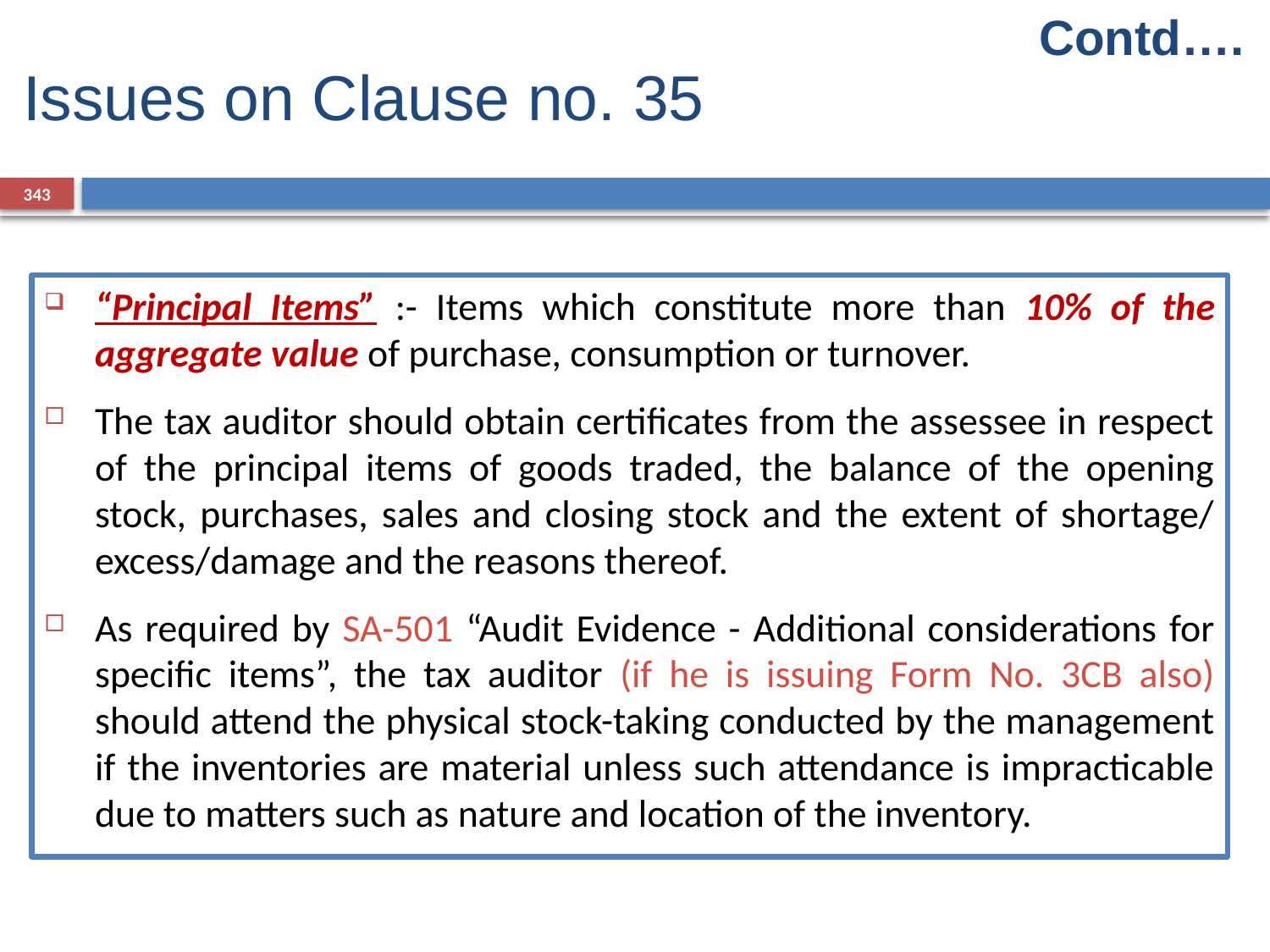

Contd….

Issues on Clause no. 35

343
“Principal Items” :- Items which constitute more than 10% of the aggregate value of purchase, consumption or turnover.
The tax auditor should obtain certificates from the assessee in respect of the principal items of goods traded, the balance of the opening stock, purchases, sales and closing stock and the extent of shortage/ excess/damage and the reasons thereof.
As required by SA-501 “Audit Evidence - Additional considerations for specific items”, the tax auditor (if he is issuing Form No. 3CB also) should attend the physical stock-taking conducted by the management if the inventories are material unless such attendance is impracticable due to matters such as nature and location of the inventory.